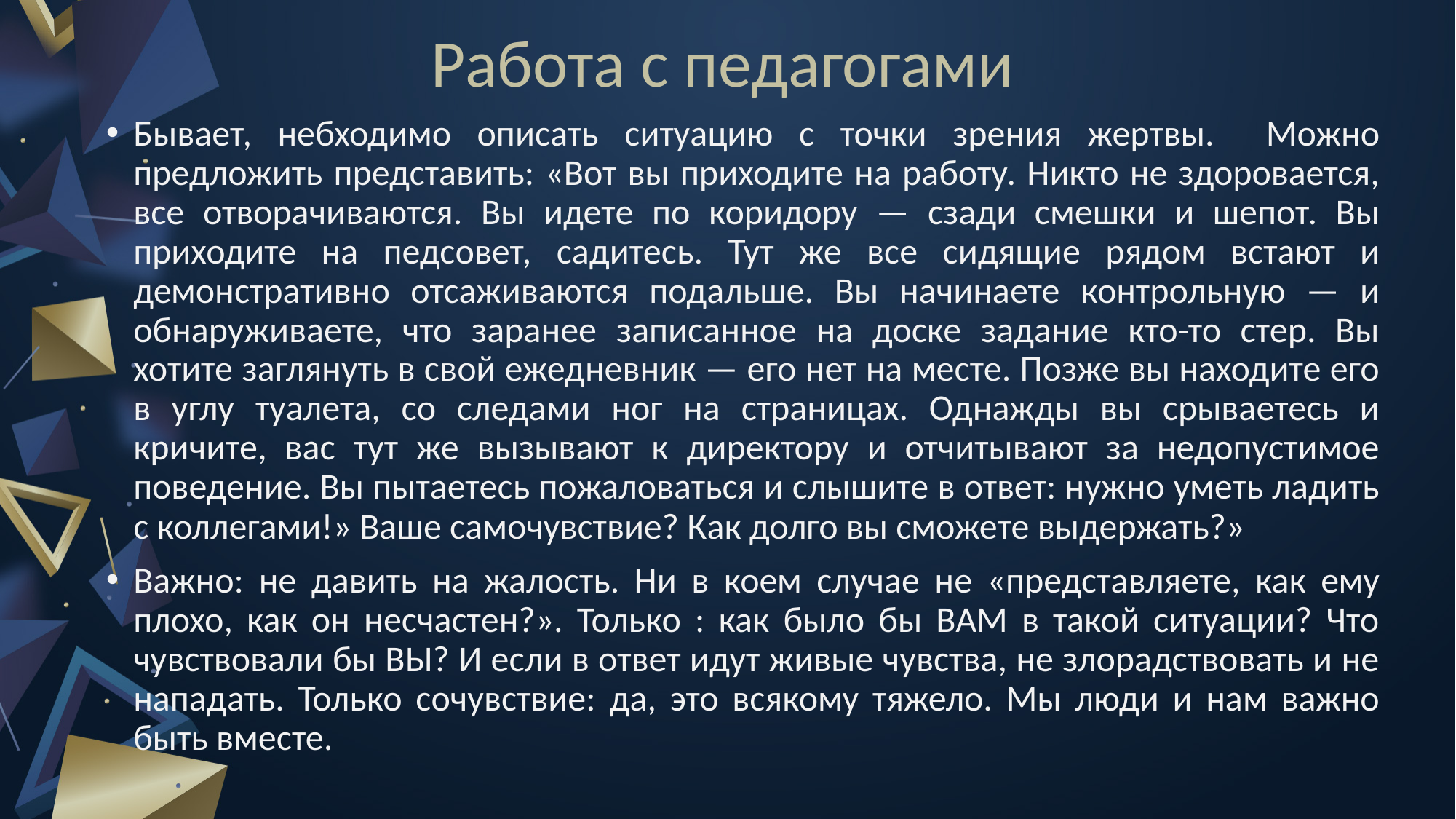

# Работа с педагогами
Бывает, небходимо описать ситуацию с точки зрения жертвы.  Можно предложить представить: «Вот вы приходите на работу. Никто не здоровается, все отворачиваются. Вы идете по коридору — сзади смешки и шепот. Вы приходите на педсовет, садитесь. Тут же все сидящие рядом встают и демонстративно отсаживаются подальше. Вы начинаете контрольную — и обнаруживаете, что заранее записанное на доске задание кто-то стер. Вы хотите заглянуть в свой ежедневник — его нет на месте. Позже вы находите его в углу туалета, со следами ног на страницах. Однажды вы срываетесь и кричите, вас тут же вызывают к директору и отчитывают за недопустимое поведение. Вы пытаетесь пожаловаться и слышите в ответ: нужно уметь ладить с коллегами!» Ваше самочувствие? Как долго вы сможете выдержать?»
Важно: не давить на жалость. Ни в коем случае не «представляете, как ему плохо, как он несчастен?». Только : как было бы ВАМ в такой ситуации? Что чувствовали бы ВЫ? И если в ответ идут живые чувства, не злорадствовать и не нападать. Только сочувствие: да, это всякому тяжело. Мы люди и нам важно быть вместе.